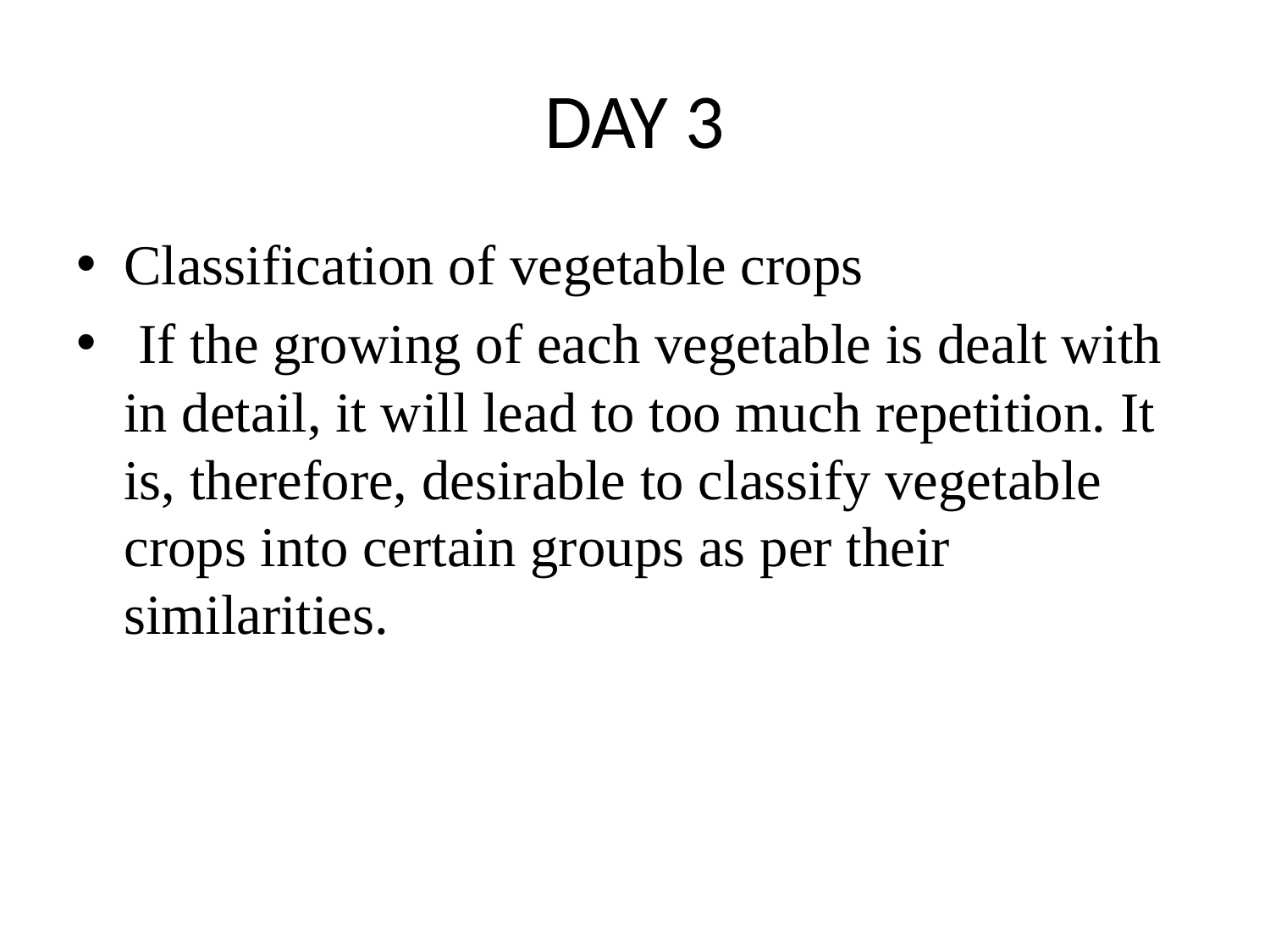

# DAY 3
Classification of vegetable crops
 If the growing of each vegetable is dealt with in detail, it will lead to too much repetition. It is, therefore, desirable to classify vegetable crops into certain groups as per their similarities.